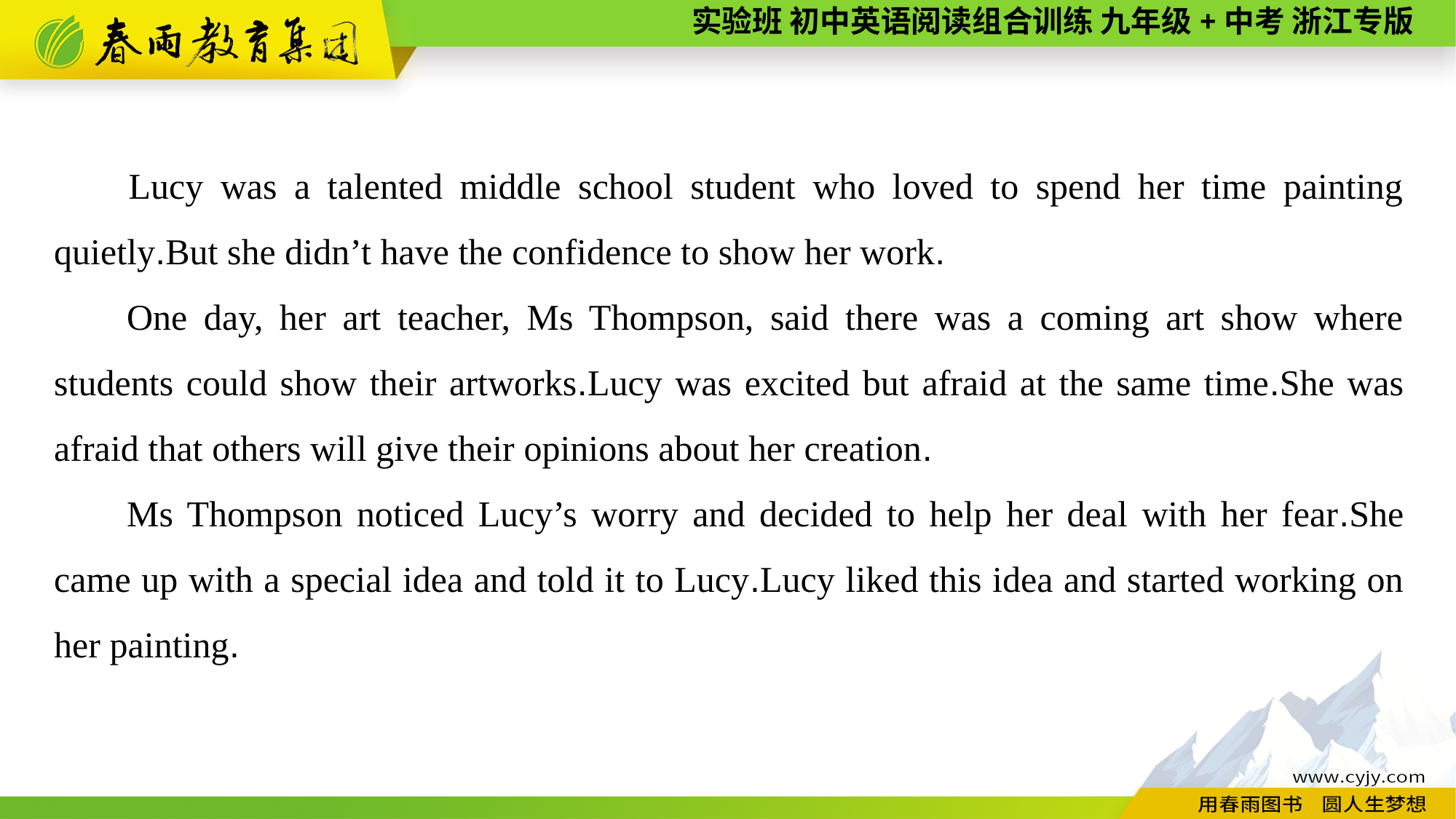

Lucy was a talented middle school student who loved to spend her time painting quietly.But she didn’t have the confidence to show her work.
One day, her art teacher, Ms Thompson, said there was a coming art show where students could show their artworks.Lucy was excited but afraid at the same time.She was afraid that others will give their opinions about her creation.
Ms Thompson noticed Lucy’s worry and decided to help her deal with her fear.She came up with a special idea and told it to Lucy.Lucy liked this idea and started working on her painting.